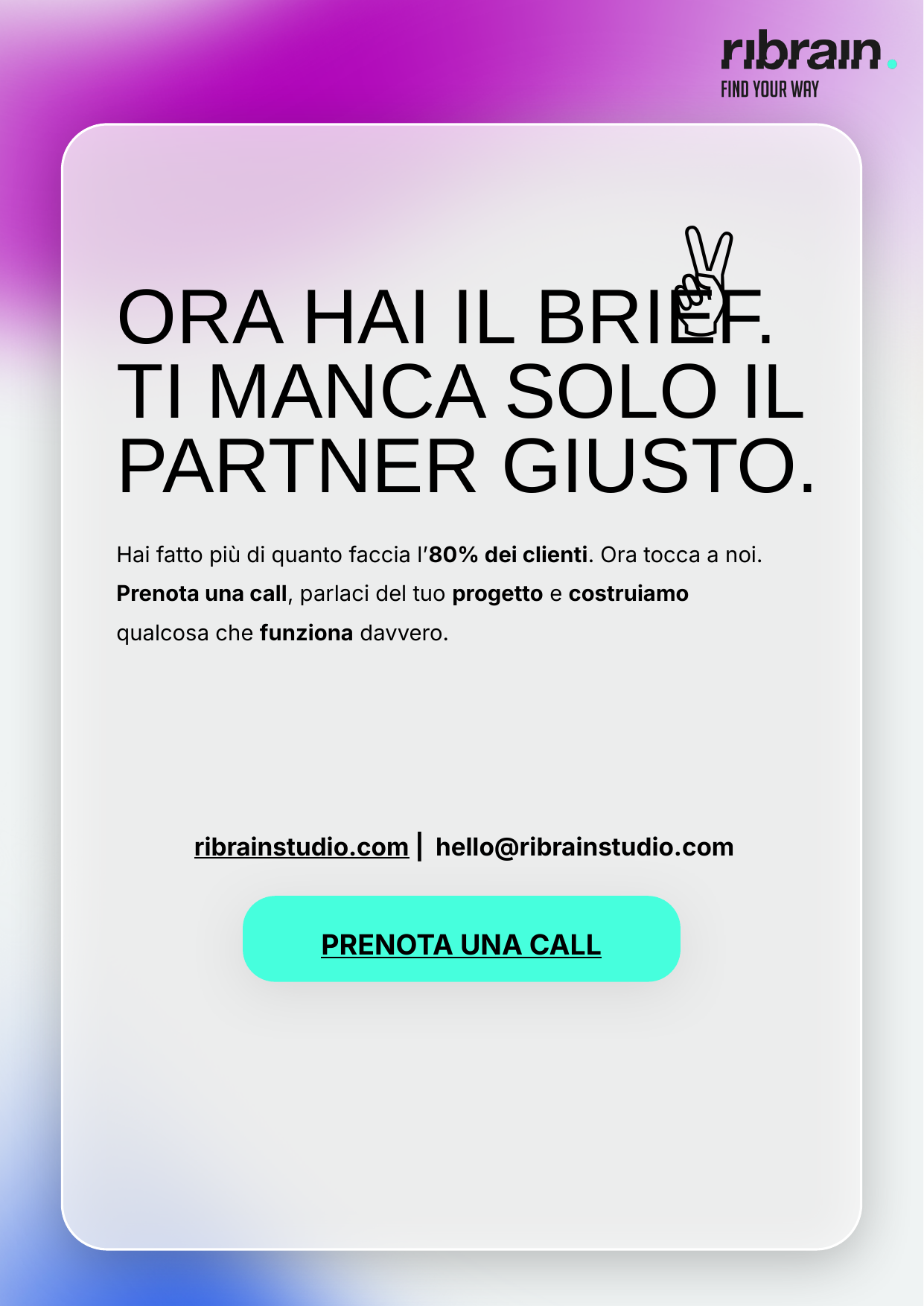

✌
ORA HAI IL BRIEF.
TI MANCA SOLO IL PARTNER GIUSTO.
Hai fatto più di quanto faccia l’80% dei clienti. Ora tocca a noi. Prenota una call, parlaci del tuo progetto e costruiamo qualcosa che funziona davvero.
 ribrainstudio.com |  hello@ribrainstudio.com

PRENOTA UNA CALL